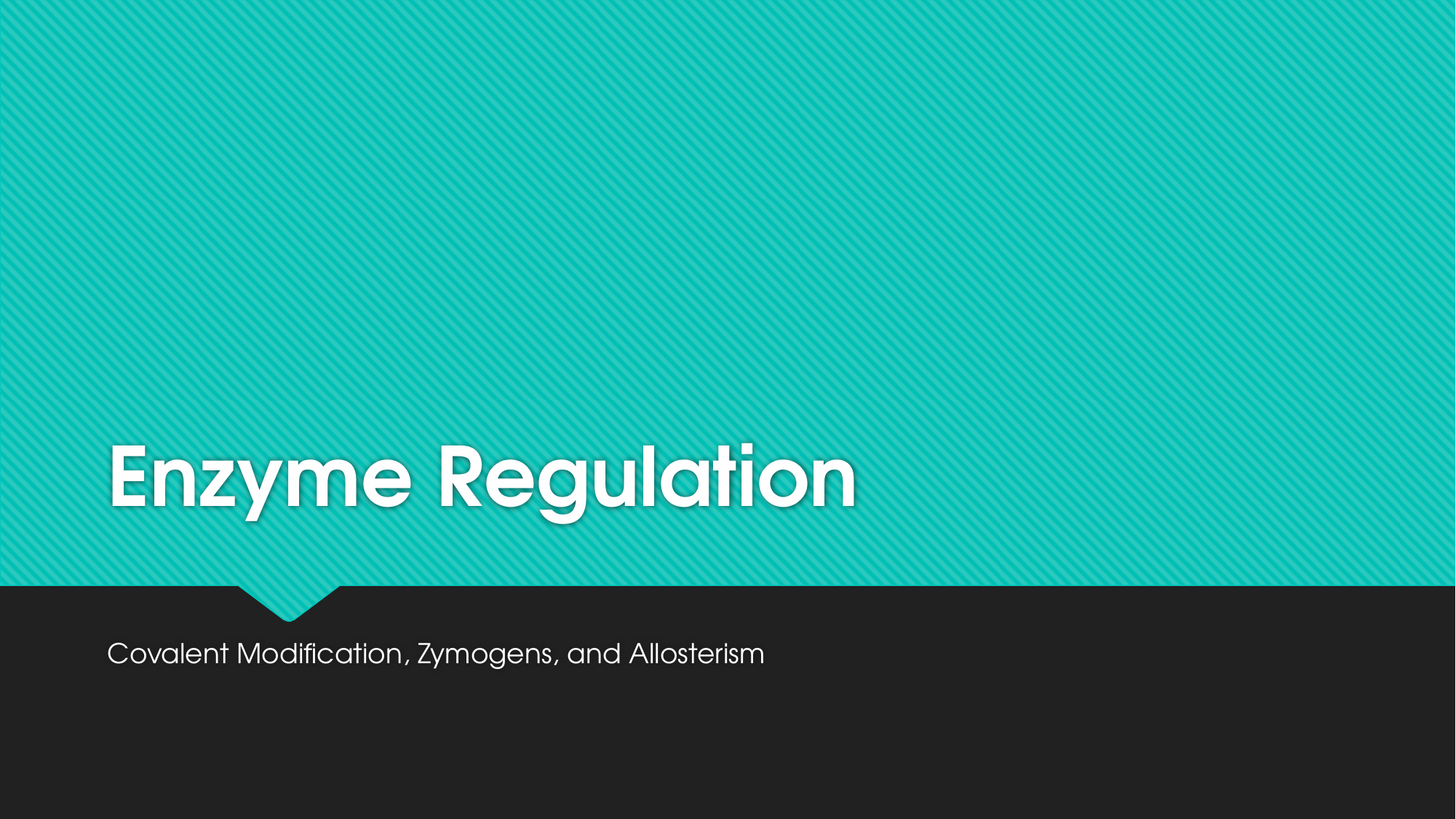

# Enzyme Regulation
Covalent Modification, Zymogens, and Allosterism